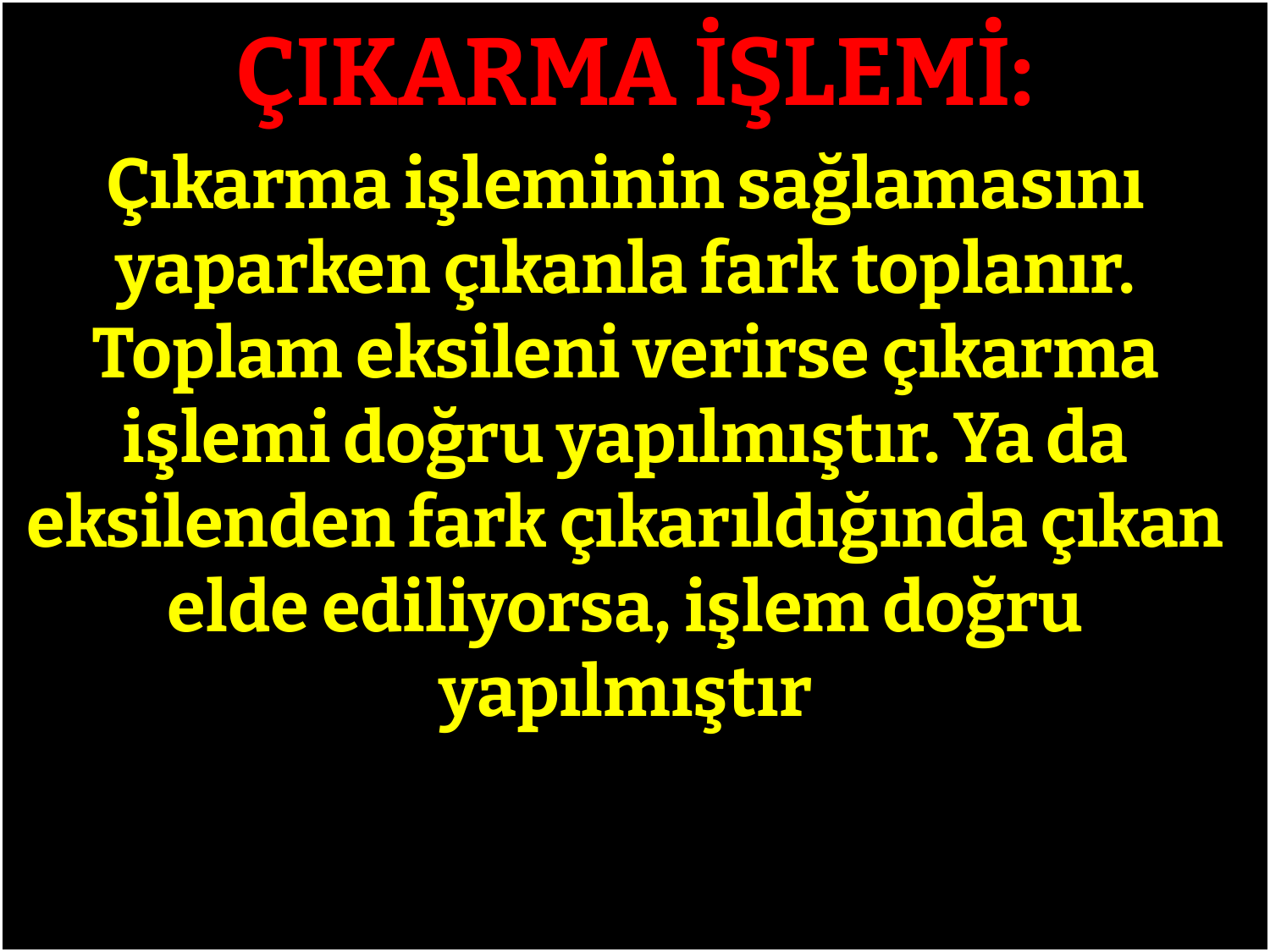

ÇIKARMA İŞLEMİ:
Çıkarma işleminin sağlamasını yaparken çıkanla fark toplanır. Toplam eksileni verirse çıkarma işlemi doğru yapılmıştır. Ya da eksilenden fark çıkarıldığında çıkan elde ediliyorsa, işlem doğru yapılmıştır

#